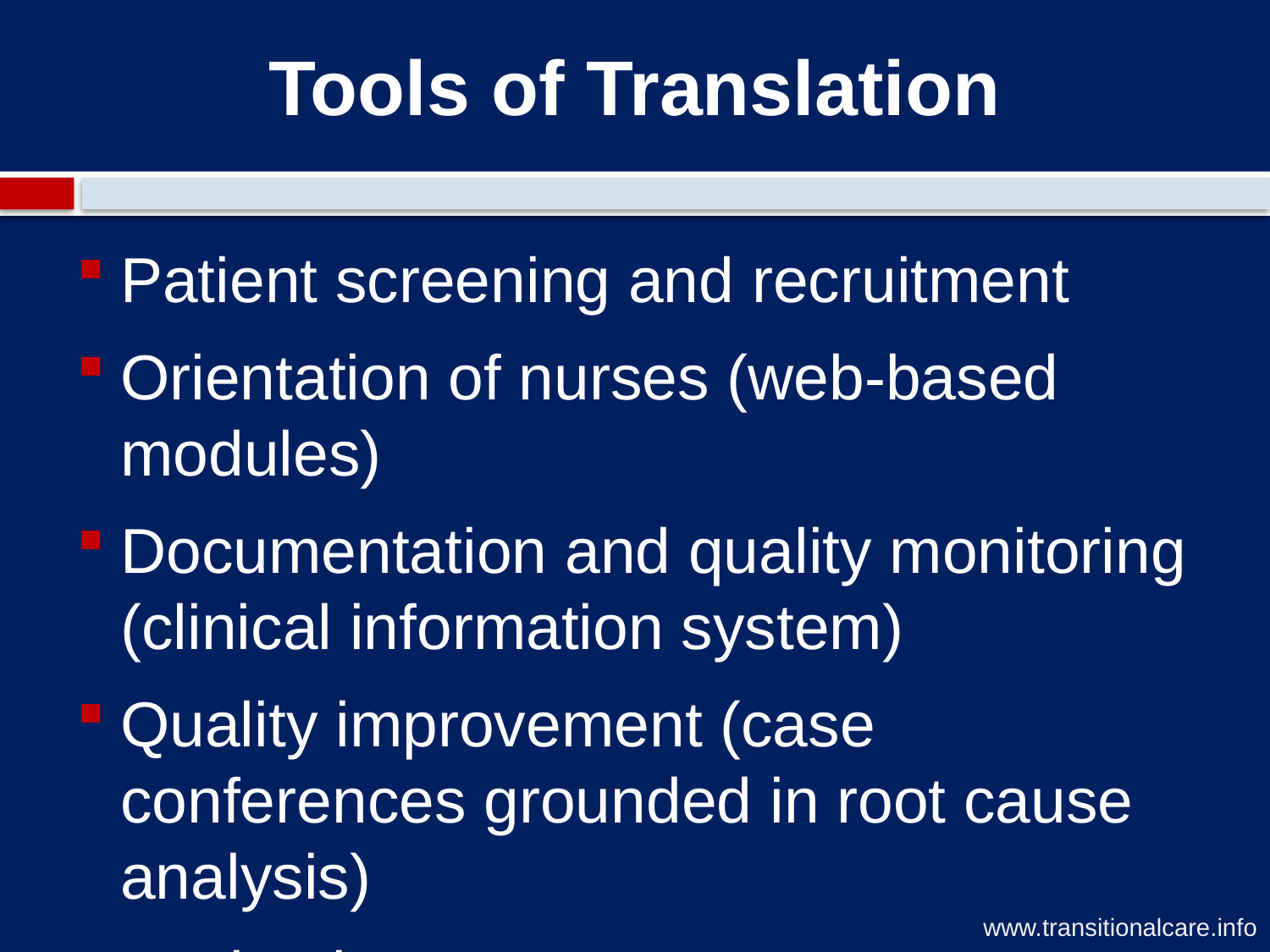

Tools of Translation
Patient screening and recruitment
Orientation of nurses (web-based modules)
Documentation and quality monitoring (clinical information system)
Quality improvement (case conferences grounded in root cause analysis)
Evaluation
www.transitionalcare.info